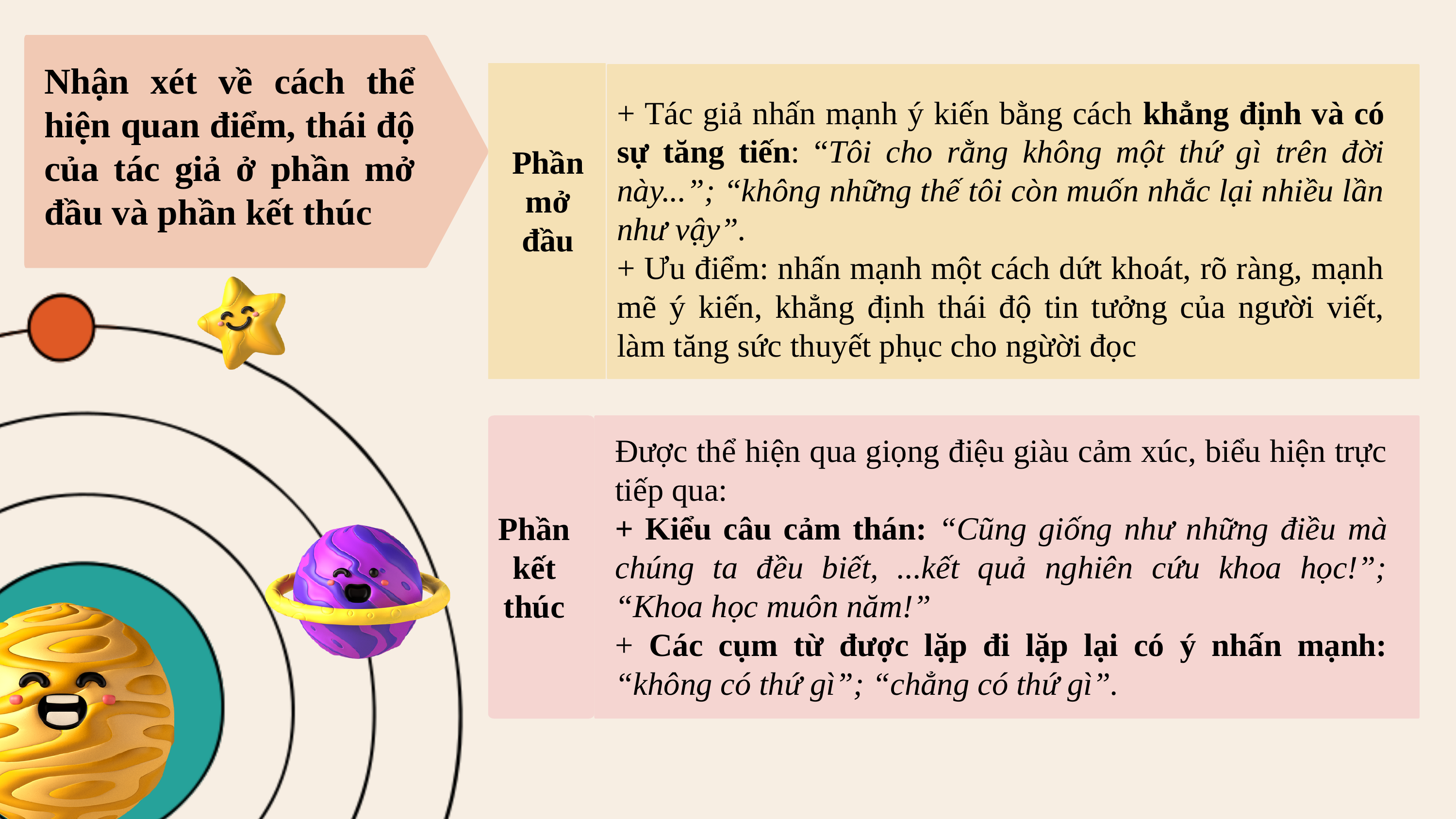

Nhận xét về cách thể hiện quan điểm, thái độ của tác giả ở phần mở đầu và phần kết thúc

+ Tác giả nhấn mạnh ý kiến bằng cách khẳng định và có sự tăng tiến: “Tôi cho rằng không một thứ gì trên đời này...”; “không những thế tôi còn muốn nhắc lại nhiều lần như vậy”.
+ Ưu điểm: nhấn mạnh một cách dứt khoát, rõ ràng, mạnh mẽ ý kiến, khẳng định thái độ tin tưởng của người viết, làm tăng sức thuyết phục cho ngừời đọc
Phần mở đầu

Được thể hiện qua giọng điệu giàu cảm xúc, biểu hiện trực tiếp qua:
+ Kiểu câu cảm thán: “Cũng giống như những điều mà chúng ta đều biết, ...kết quả nghiên cứu khoa học!”; “Khoa học muôn năm!”
+ Các cụm từ được lặp đi lặp lại có ý nhấn mạnh: “không có thứ gì”; “chẳng có thứ gì”.
Phần kết thúc